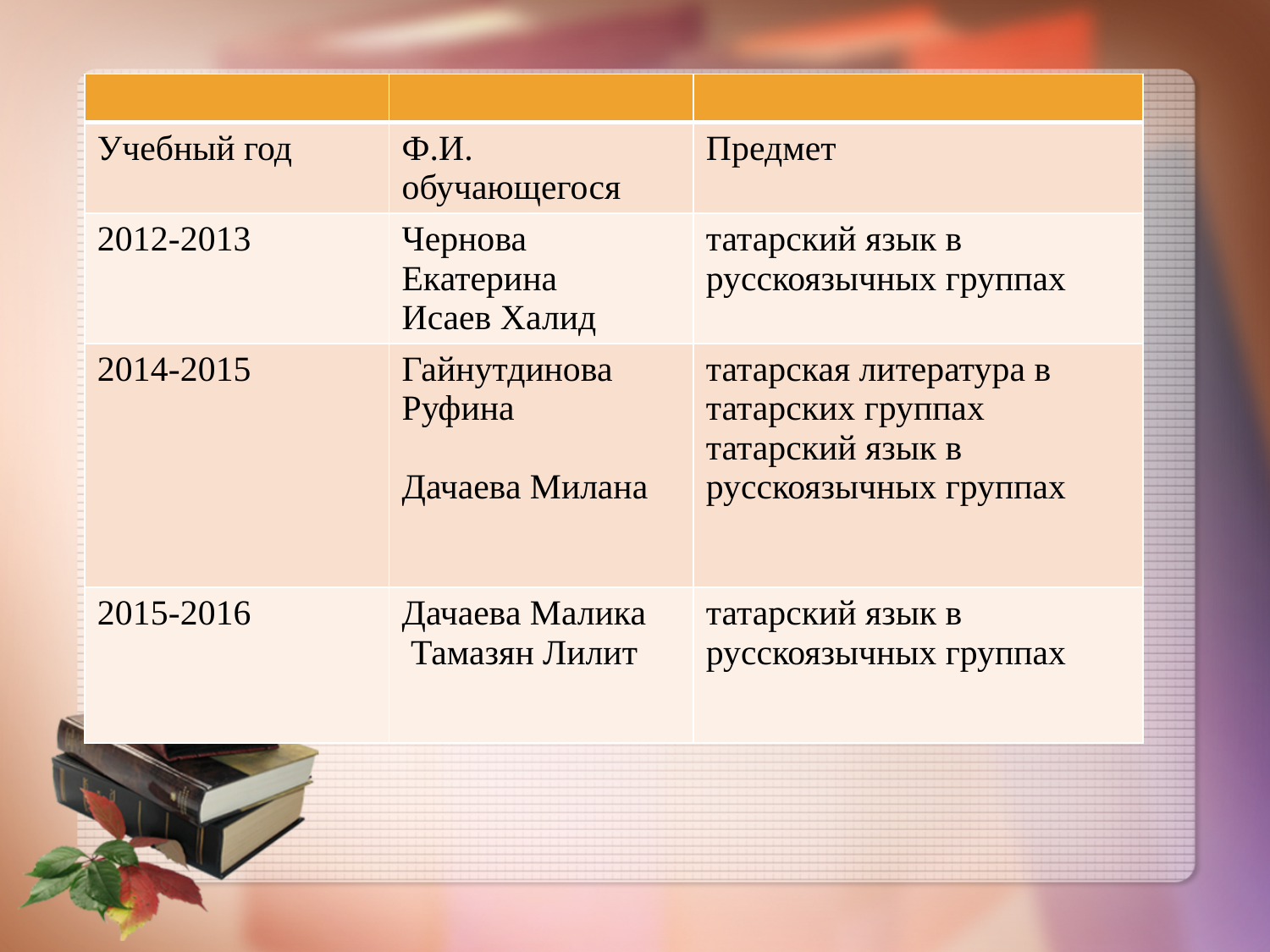

|  |  |  |
| --- | --- | --- |
| Учебный год | Ф.И. обучающегося | Предмет |
| 2012-2013 | Чернова Екатерина Исаев Халид | татарский язык в русскоязычных группах |
| 2014-2015 | Гайнутдинова Руфина Дачаева Милана | татарская литература в татарских группах татарский язык в русскоязычных группах |
| 2015-2016 | Дачаева Малика Тамазян Лилит | татарский язык в русскоязычных группах |